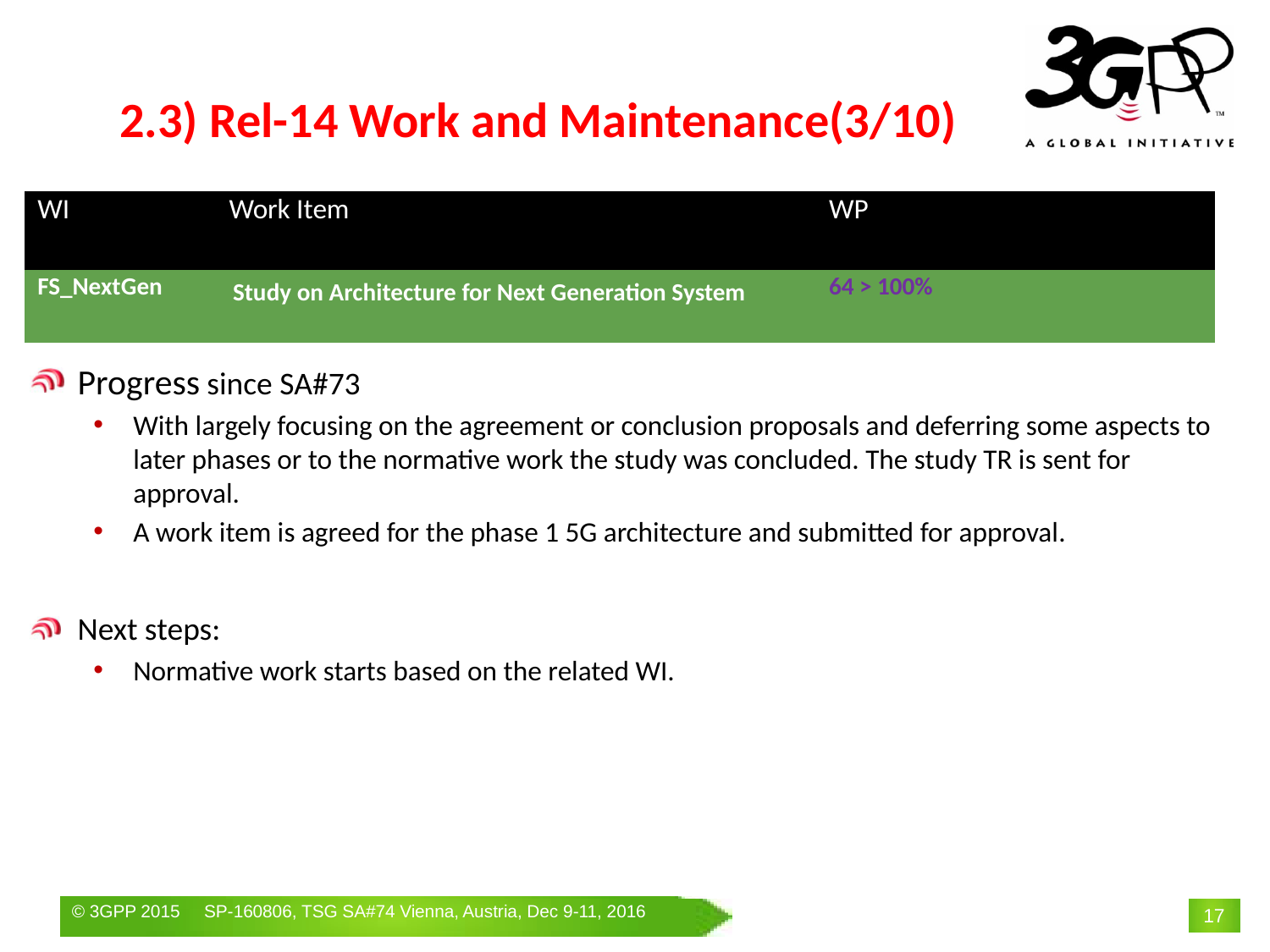

# 2.3) Rel-14 Work and Maintenance(3/10)
| WI | Work Item | WP |  |  |
| --- | --- | --- | --- | --- |
| FS\_NextGen | Study on Architecture for Next Generation System | 64 > 100% |  |  |
Progress since SA#73
With largely focusing on the agreement or conclusion proposals and deferring some aspects to later phases or to the normative work the study was concluded. The study TR is sent for approval.
A work item is agreed for the phase 1 5G architecture and submitted for approval.

Next steps:
Normative work starts based on the related WI.